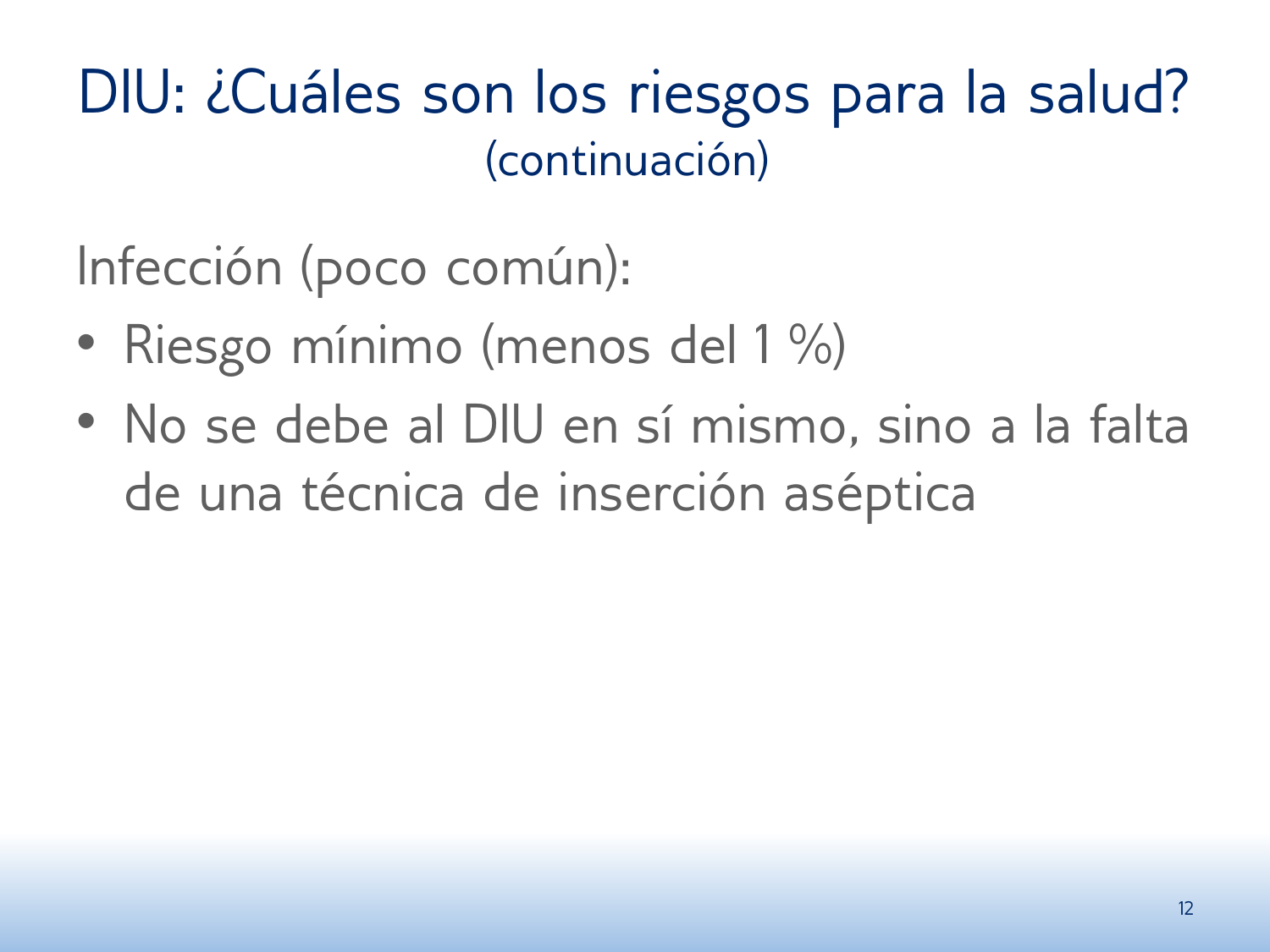

# DIU: ¿Cuáles son los riesgos para la salud? (continuación)
Infección (poco común):
Riesgo mínimo (menos del 1 %)
No se debe al DIU en sí mismo, sino a la falta de una técnica de inserción aséptica
12